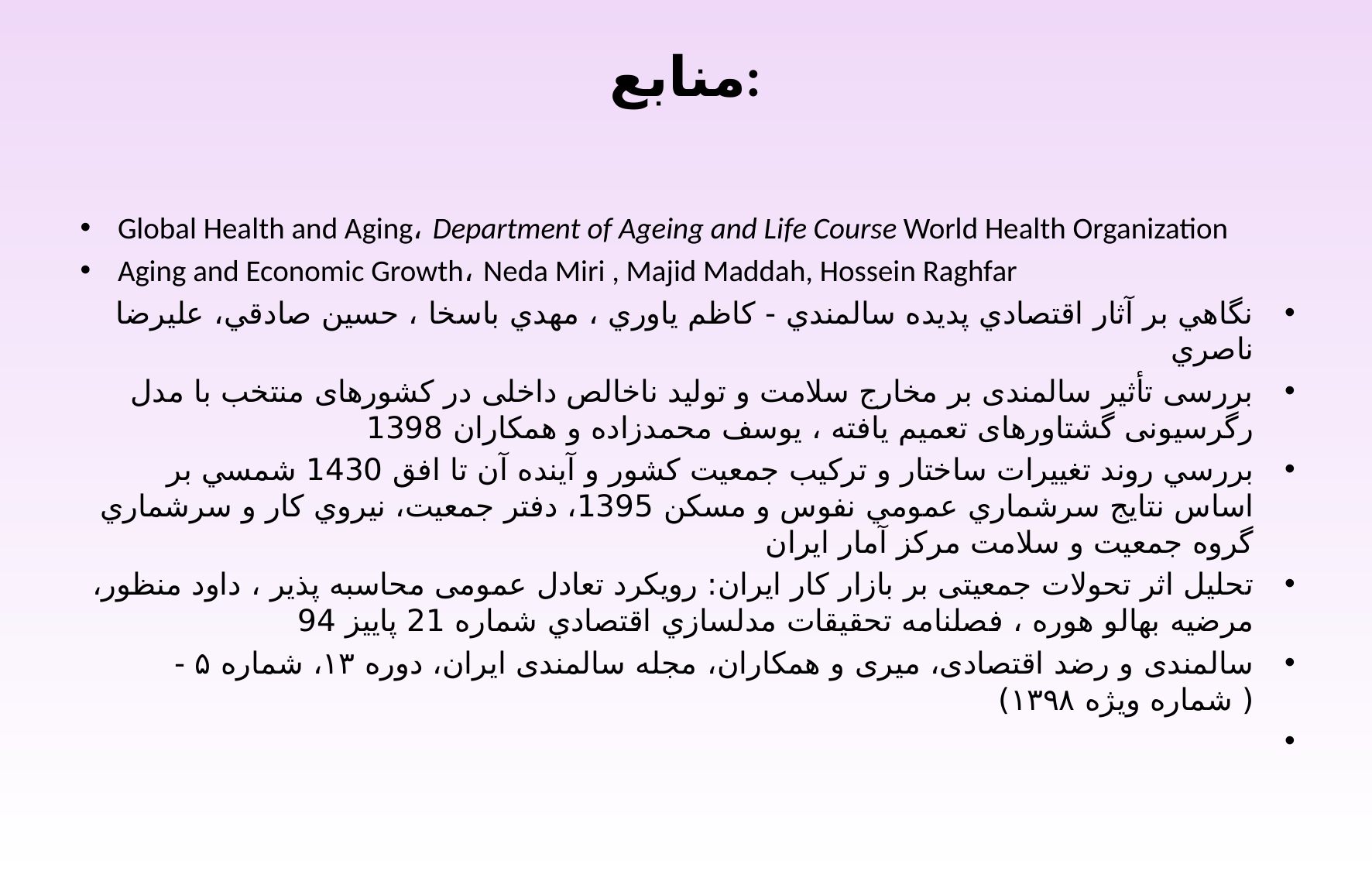

# منابع:
Global Health and Aging، Department of Ageing and Life Course World Health Organization
Aging and Economic Growth، Neda Miri , Majid Maddah, Hossein Raghfar
نگاهي بر آثار اقتصادي پديده سالمندي - كاظم ياوري ، مهدي باسخا ، حسين صادقي، عليرضا ناصري
بررسی تأثیر سالمندی بر مخارج سلامت و تولید ناخالص داخلی در کشورهای منتخب با مدل رگرسیونی گشتاورهای تعمیم یافته ، یوسف محمدزاده و همکاران 1398
بررسي روند تغييرات ساختار و تركيب جمعيت كشور و آينده آن تا افق 1430 شمسي بر اساس نتايج سرشماري عمومي نفوس و مسكن 1395، دفتر جمعيت، نيروي كار و سرشماري گروه جمعيت و سلامت مرکز آمار ایران
تحلیل اثر تحولات جمعیتی بر بازار کار ایران: رویکرد تعادل عمومی محاسبه پذیر ، داود منظور، مرضیه بهالو هوره ، فصلنامه تحقیقات مدلسازي اقتصادي شماره 21 پاییز 94
سالمندی و رضد اقتصادی، میری و همکاران، مجله سالمندی ایران، دوره ۱۳، شماره ۵ - ( شماره ویژه ۱۳۹۸)